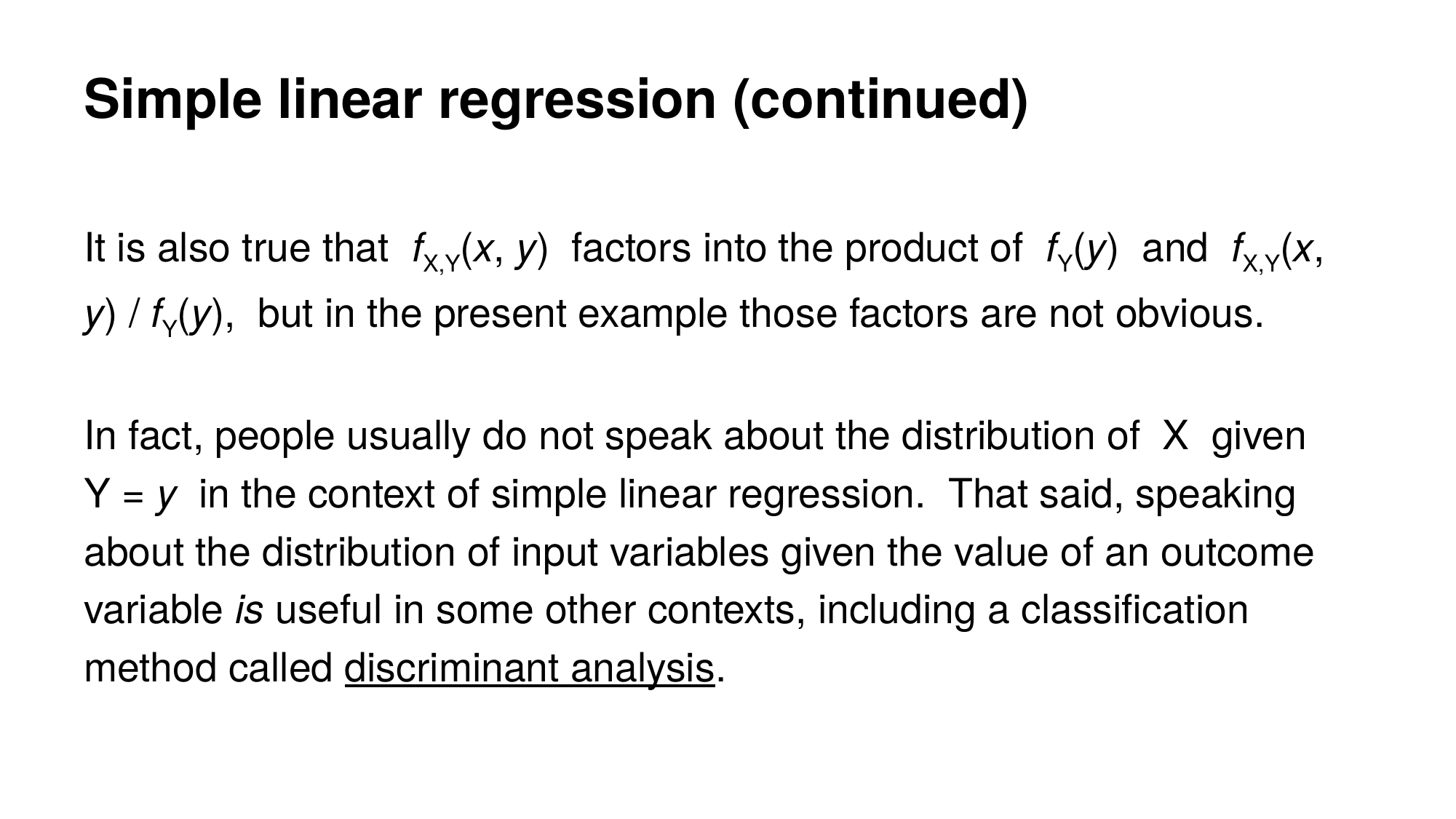

# Simple linear regression (continued)
It is also true that  fX,Y(x, y)  factors into the product of  fY(y)  and  fX,Y(x, y) / fY(y),  but in the present example those factors are not obvious.

In fact, people usually do not speak about the distribution of  X  given  Y = y  in the context of simple linear regression.  That said, speaking about the distribution of input variables given the value of an outcome variable is useful in some other contexts, including a classification method called discriminant analysis.